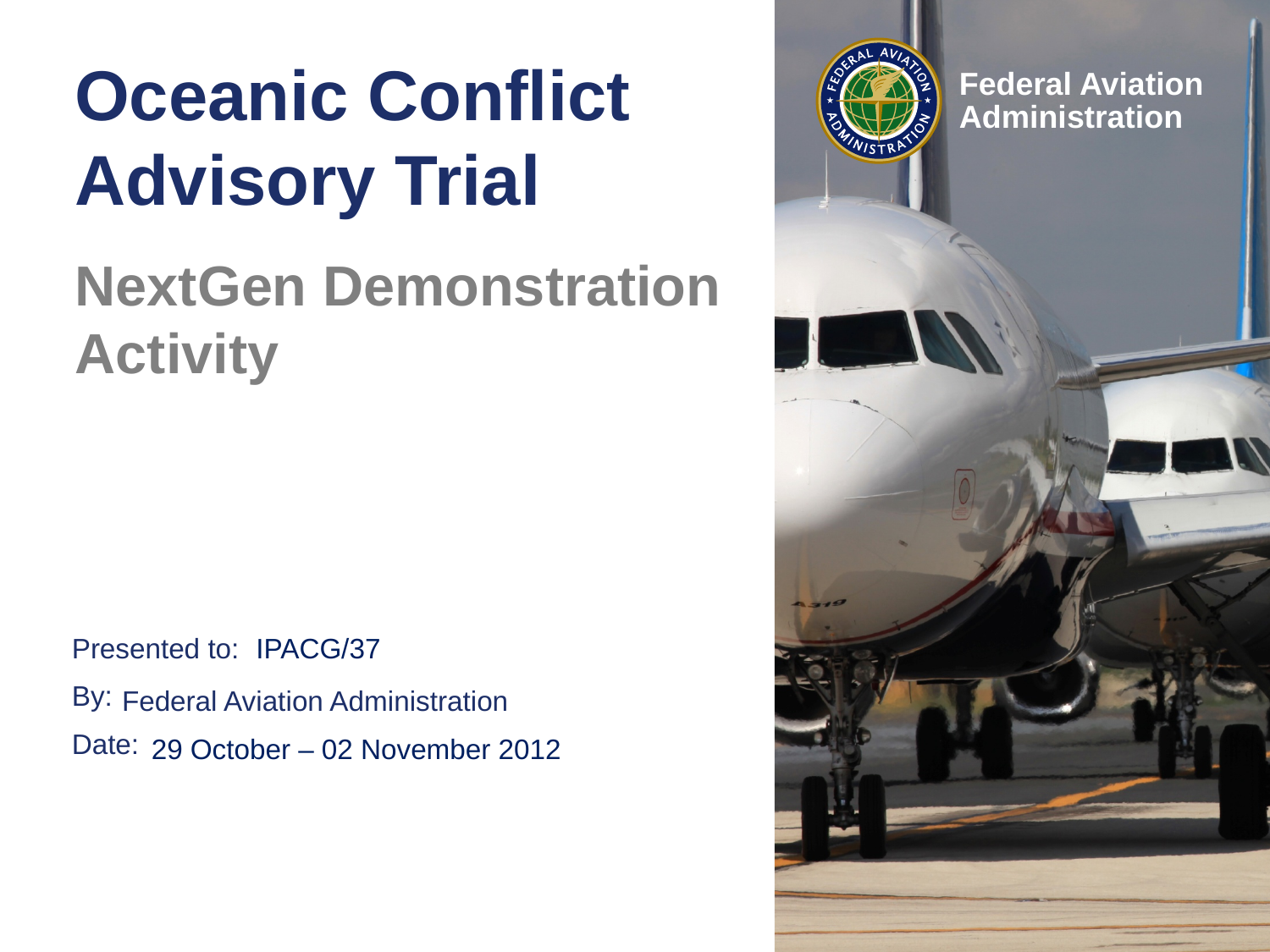

# Oceanic Conflict Advisory Trial
NextGen Demonstration Activity
IPACG/37udience>
Federal Aviation Administration
29 October – 02 November 2012